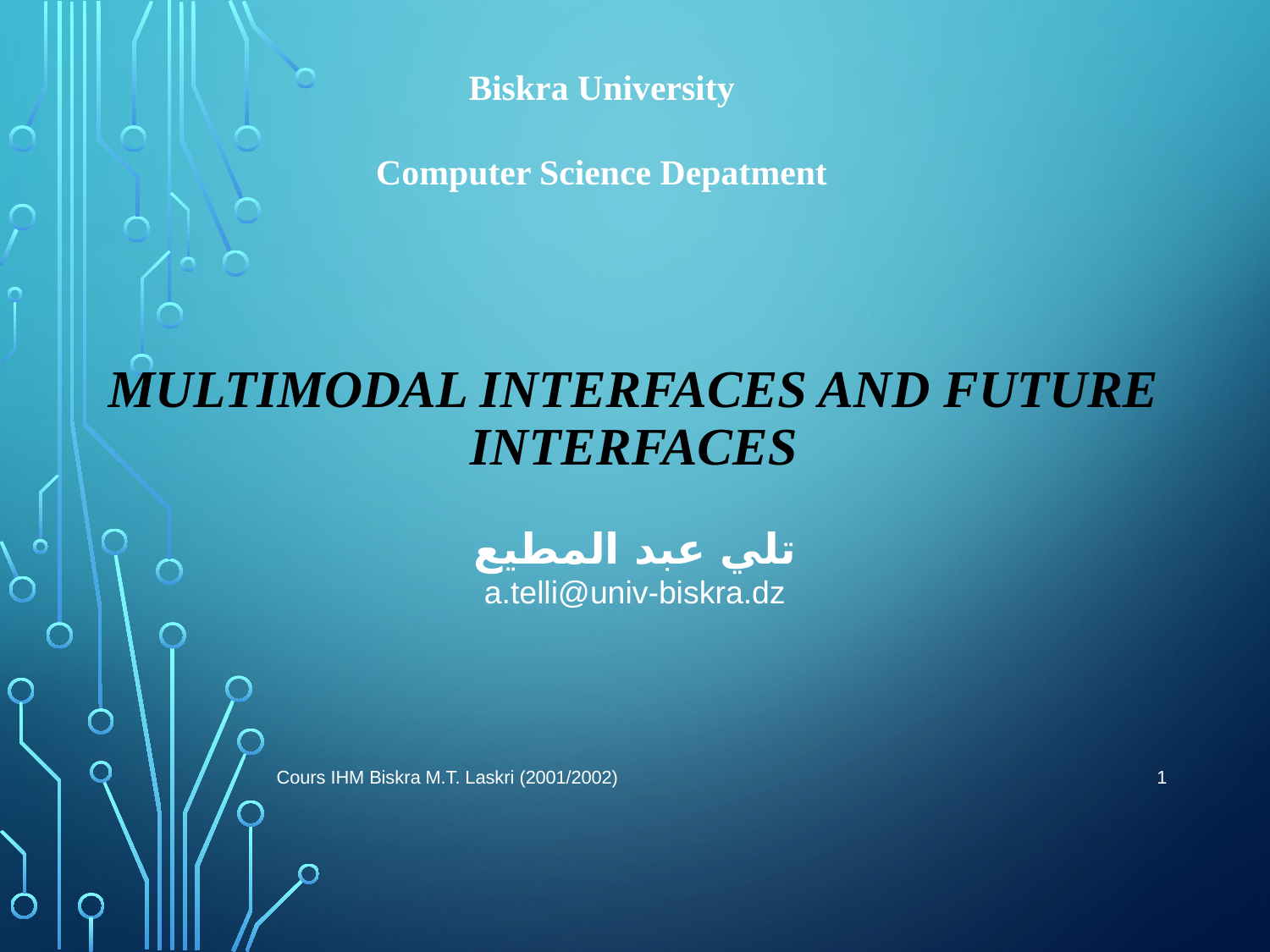

Biskra University
Computer Science Depatment

# Multimodal Interfaces and Future Interfaces
تلي عبد المطيع
a.telli@univ-biskra.dz

1
Cours IHM Biskra M.T. Laskri (2001/2002)